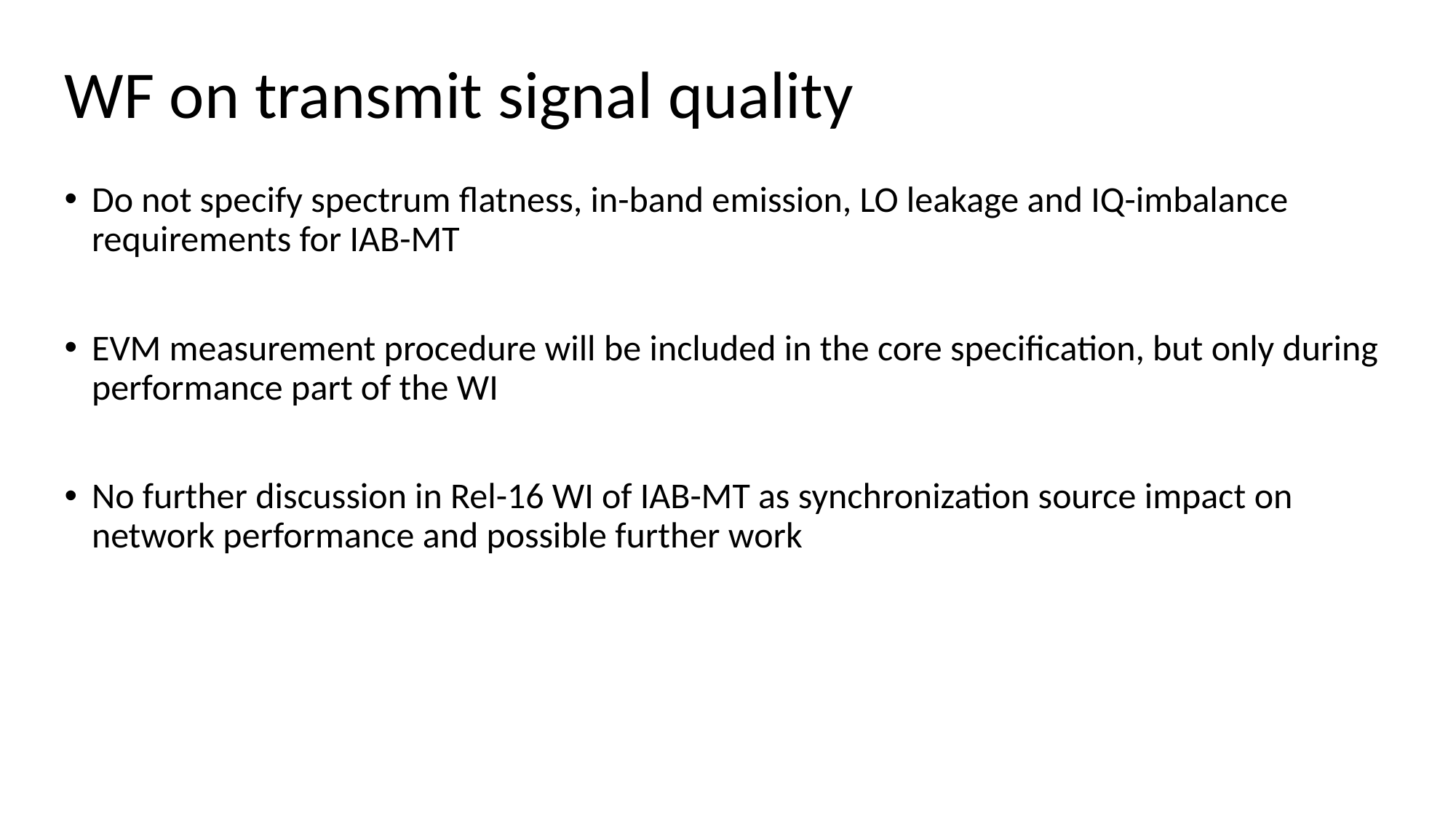

# WF on transmit signal quality
Do not specify spectrum flatness, in-band emission, LO leakage and IQ-imbalance requirements for IAB-MT

EVM measurement procedure will be included in the core specification, but only during performance part of the WI

No further discussion in Rel-16 WI of IAB-MT as synchronization source impact on network performance and possible further work